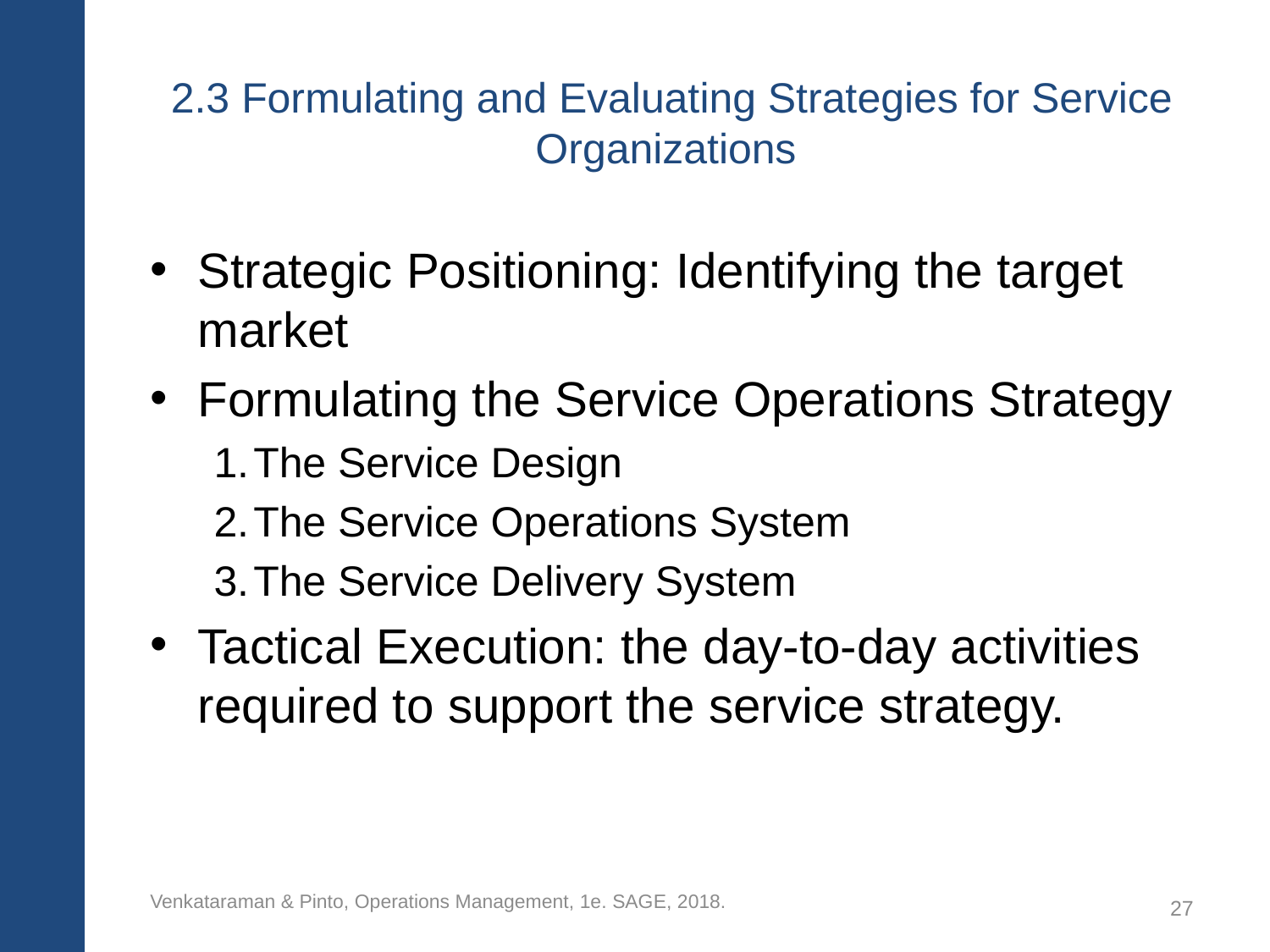

# 2.3 Formulating and Evaluating Strategies for Service Organizations
Strategic Positioning: Identifying the target market
Formulating the Service Operations Strategy
1.	The Service Design
2.	The Service Operations System
3.	The Service Delivery System
Tactical Execution: the day-to-day activities required to support the service strategy.
Venkataraman & Pinto, Operations Management, 1e. SAGE, 2018.
27